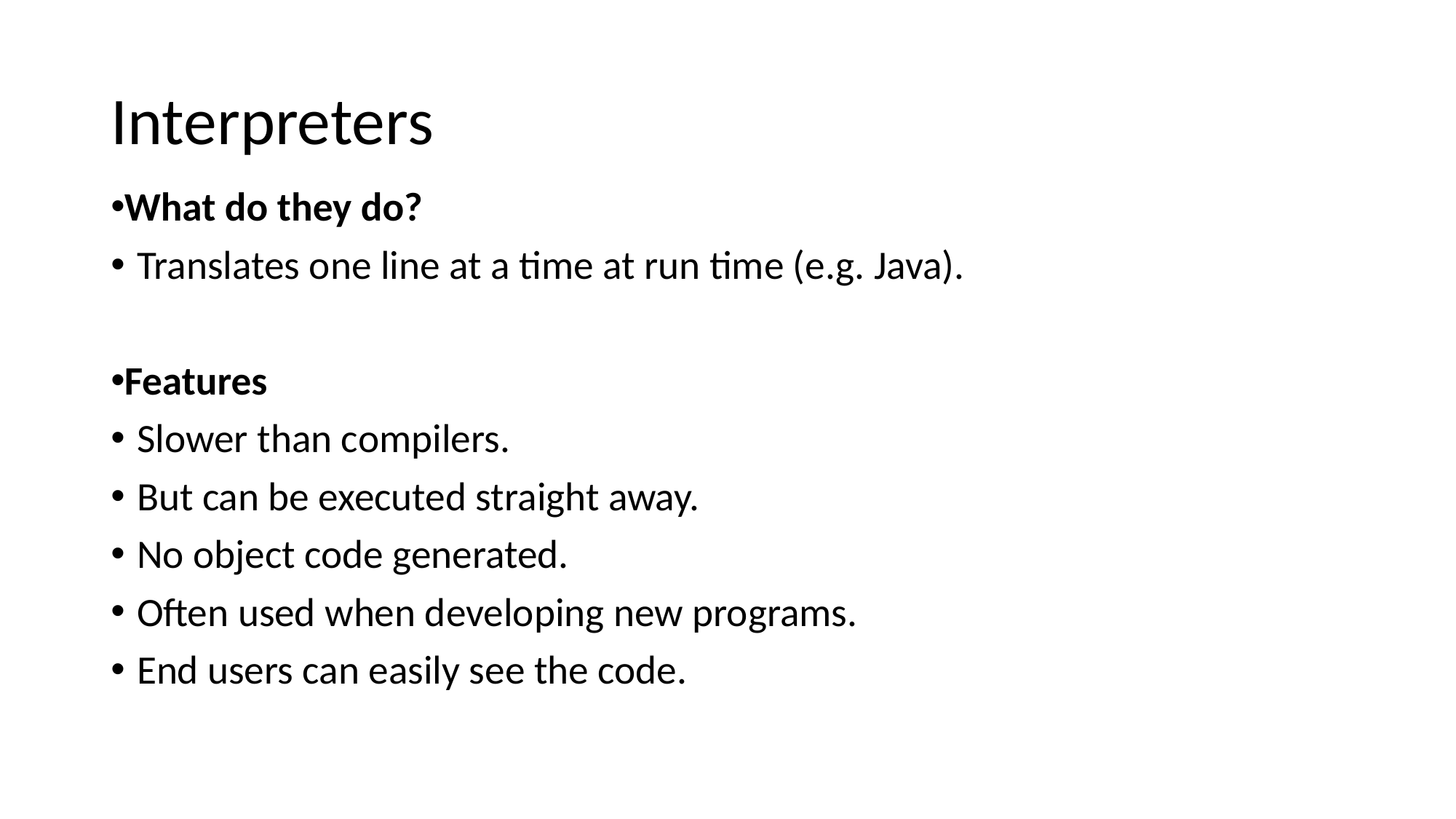

# Interpreters
What do they do?
Translates one line at a time at run time (e.g. Java).

Features
Slower than compilers.
But can be executed straight away.
No object code generated.
Often used when developing new programs.
End users can easily see the code.